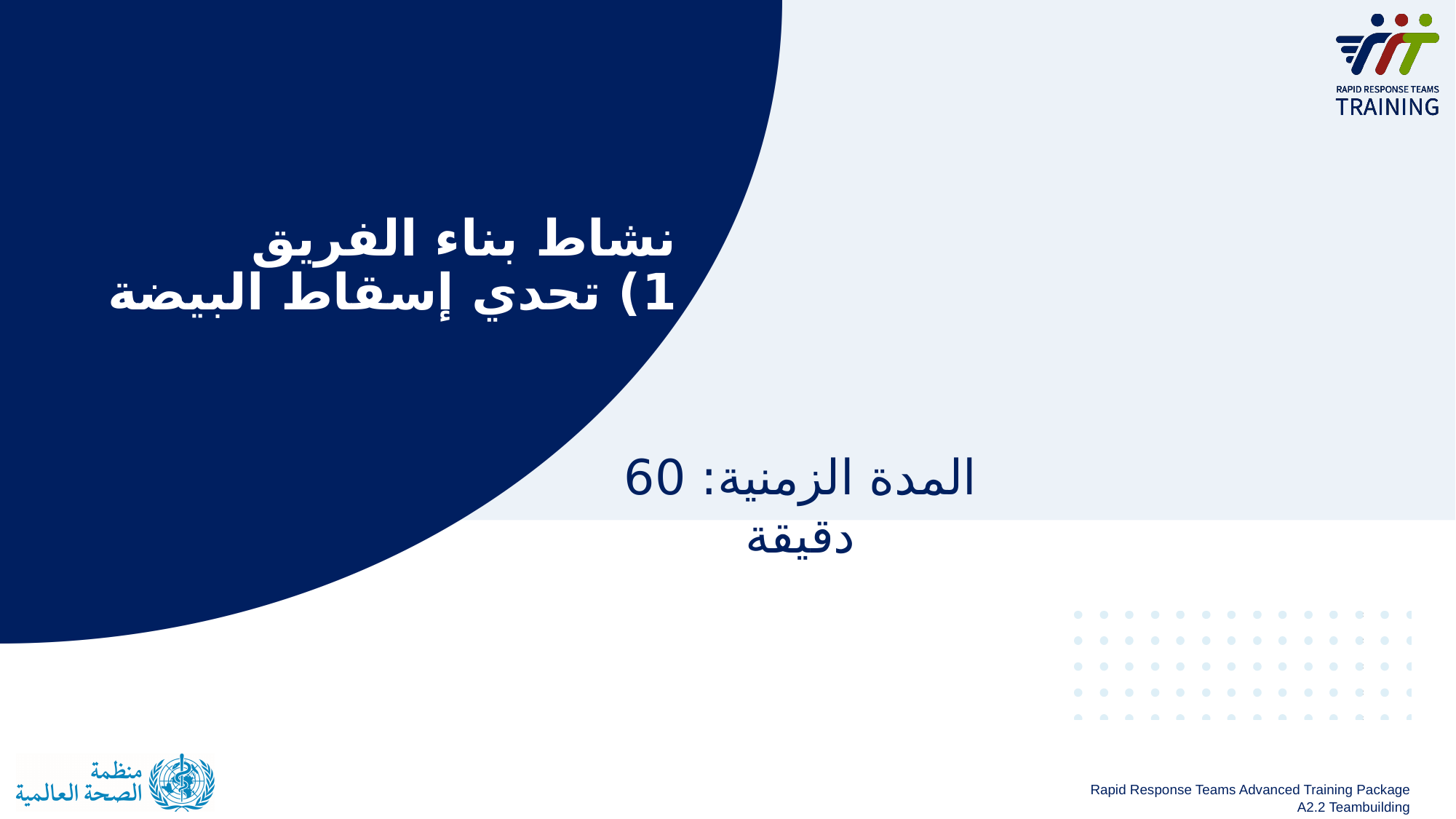

# نشاط بناء الفريق  1) تحدي إسقاط البيضة
المدة الزمنية: 60 دقيقة